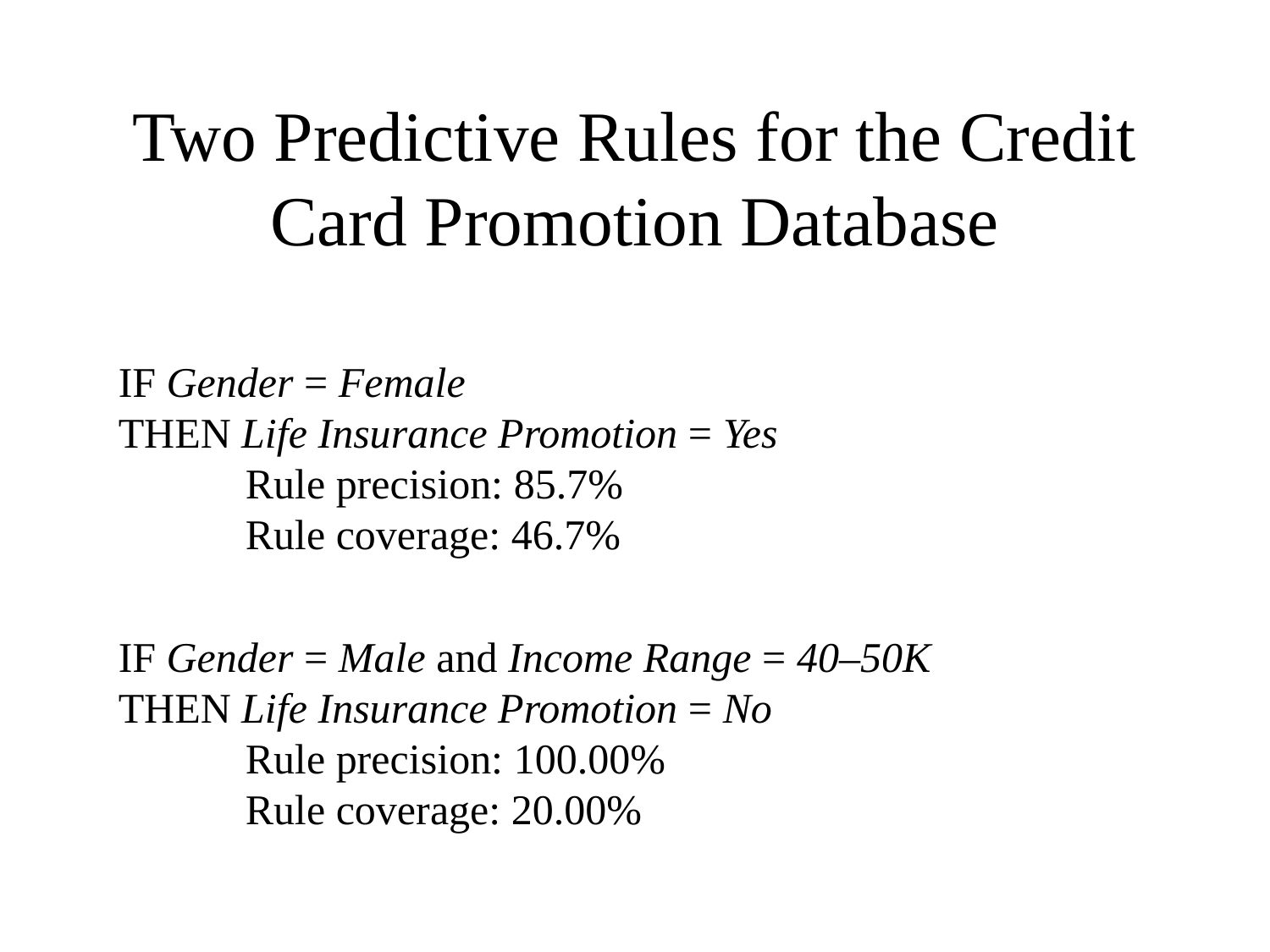

Two Predictive Rules for the Credit Card Promotion Database
IF Gender = Female
THEN Life Insurance Promotion = Yes
	Rule precision: 85.7%
	Rule coverage: 46.7%

IF Gender = Male and Income Range = 40–50K
THEN Life Insurance Promotion = No
	Rule precision: 100.00%
	Rule coverage: 20.00%